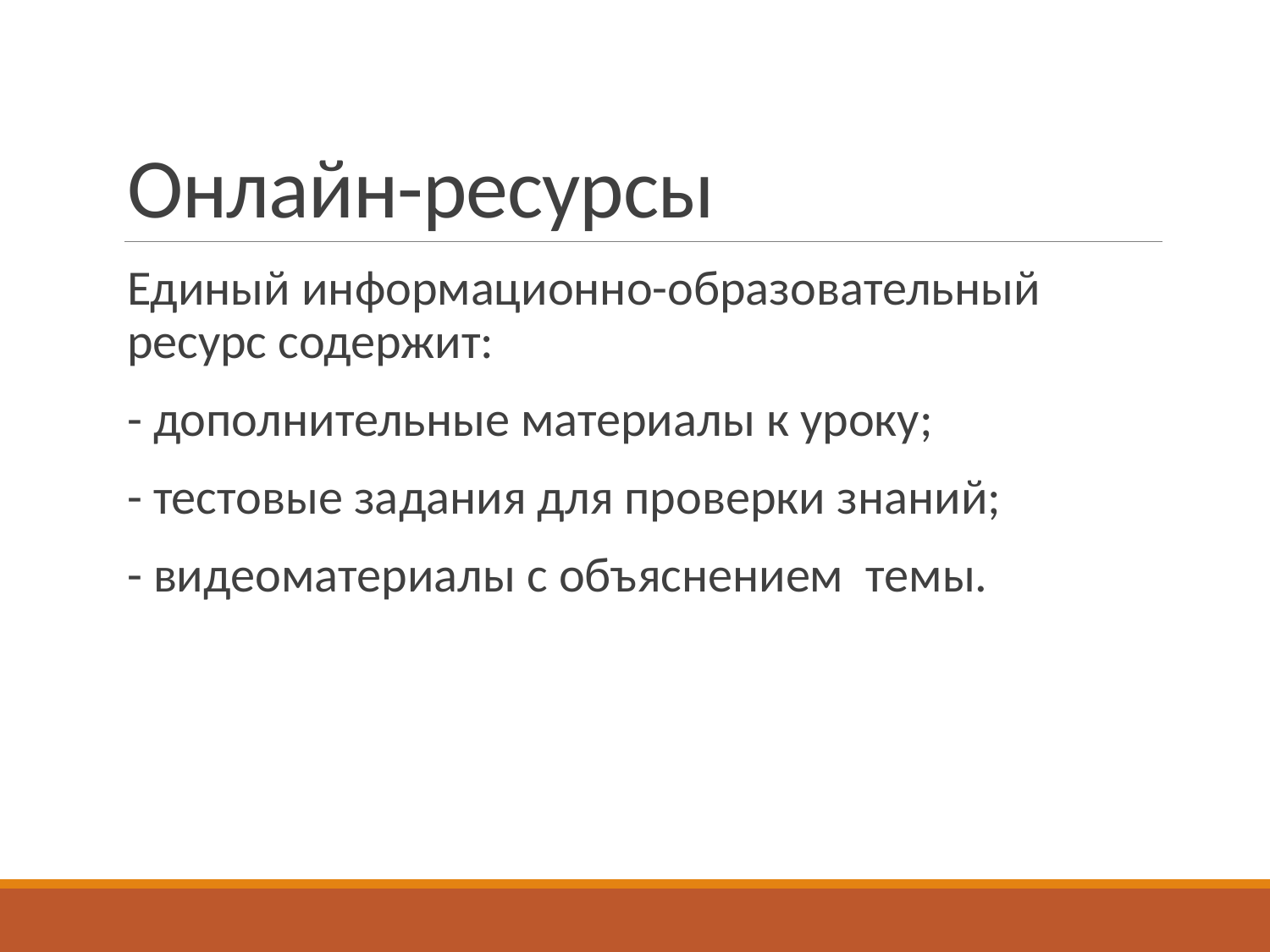

# Онлайн-ресурсы
Единый информационно-образовательный ресурс содержит:
- дополнительные материалы к уроку;
- тестовые задания для проверки знаний;
- видеоматериалы с объяснением  темы.